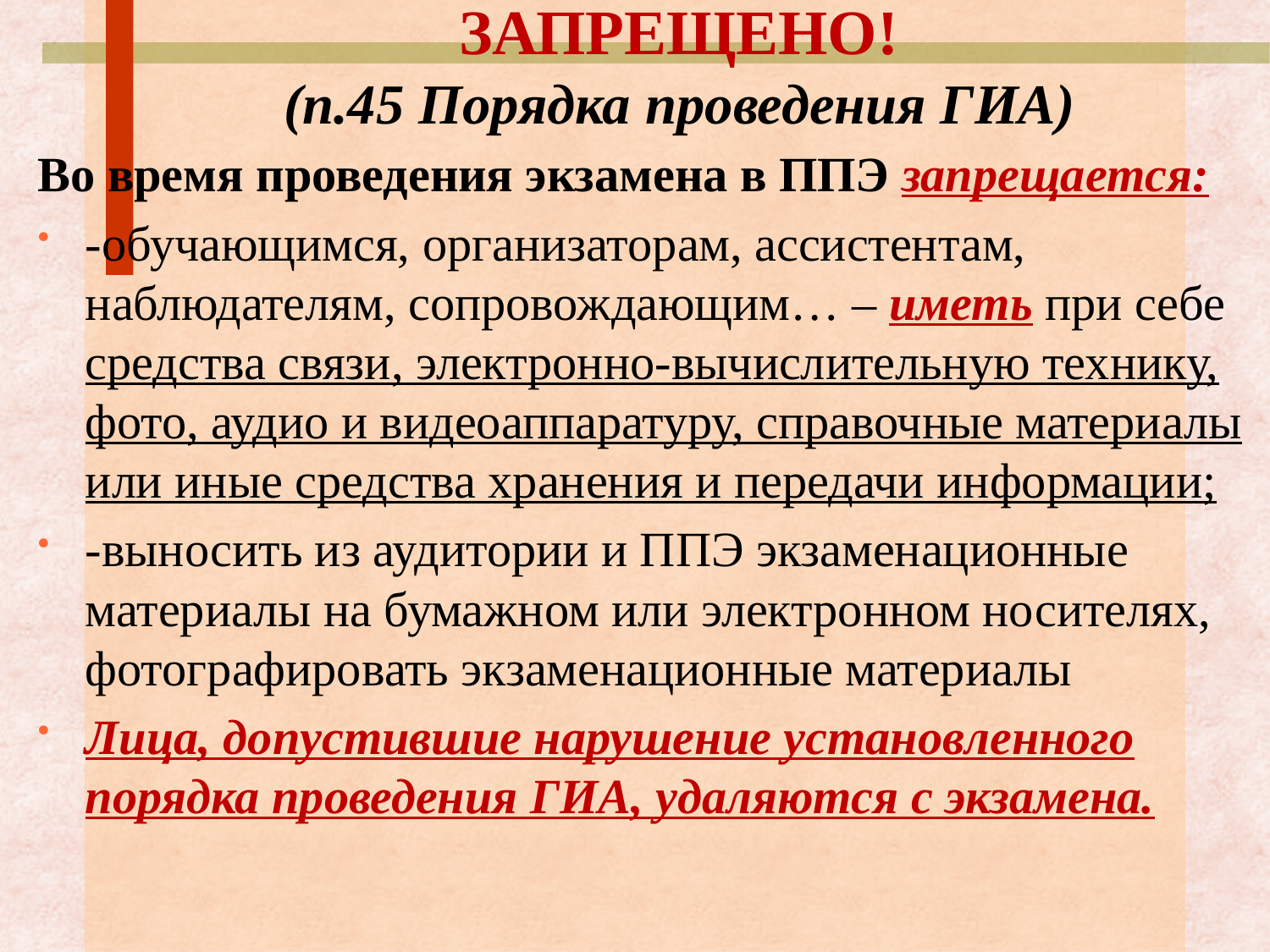

# ЗАПРЕЩЕНО! (п.45 Порядка проведения ГИА)
Во время проведения экзамена в ППЭ запрещается:
-обучающимся, организаторам, ассистентам, наблюдателям, сопровождающим… – иметь при себе средства связи, электронно-вычислительную технику, фото, аудио и видеоаппаратуру, справочные материалы или иные средства хранения и передачи информации;
-выносить из аудитории и ППЭ экзаменационные материалы на бумажном или электронном носителях, фотографировать экзаменационные материалы
Лица, допустившие нарушение установленного порядка проведения ГИА, удаляются с экзамена.